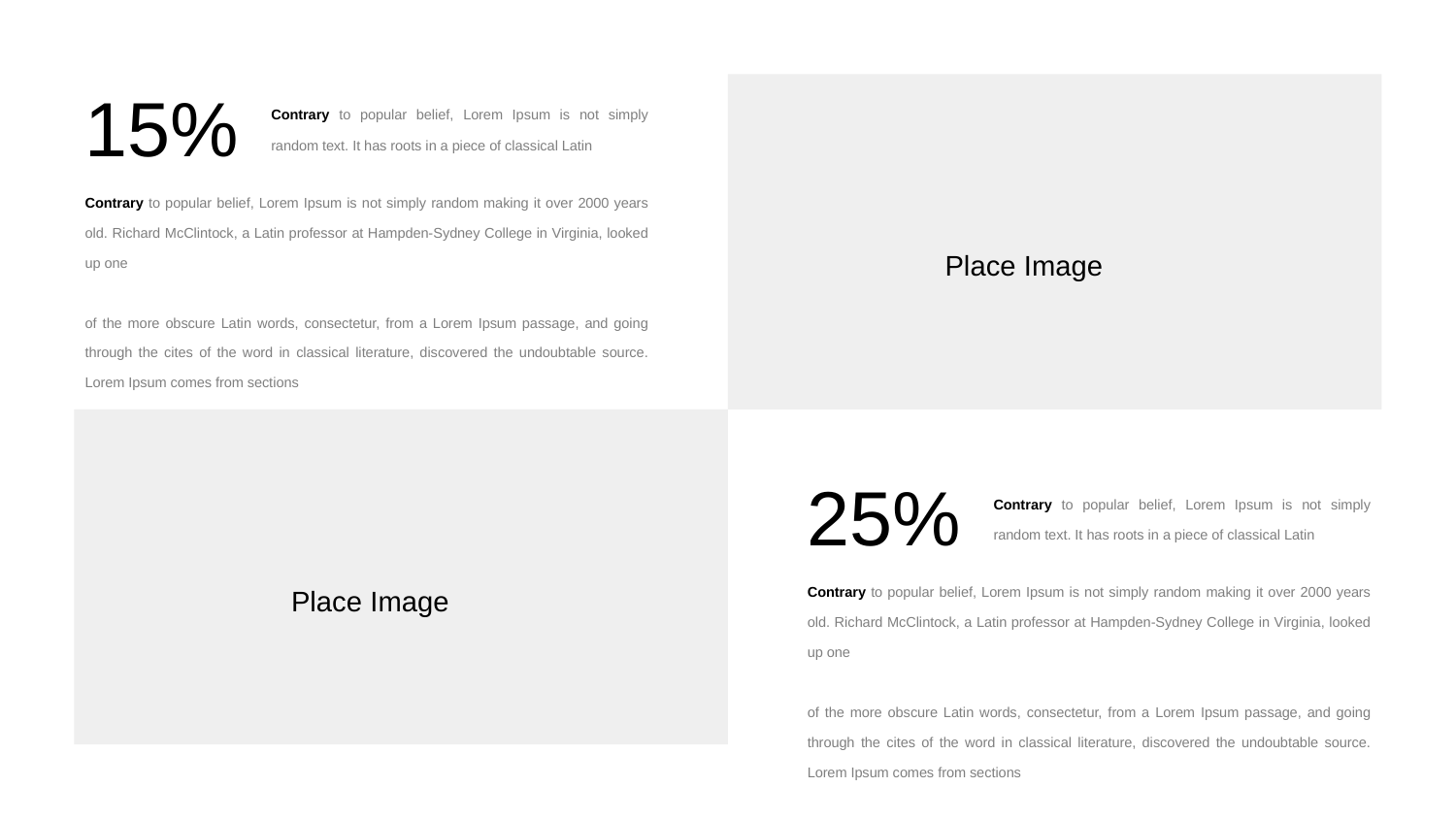

15%
Contrary to popular belief, Lorem Ipsum is not simply random text. It has roots in a piece of classical Latin
Contrary to popular belief, Lorem Ipsum is not simply random making it over 2000 years old. Richard McClintock, a Latin professor at Hampden-Sydney College in Virginia, looked up one

of the more obscure Latin words, consectetur, from a Lorem Ipsum passage, and going through the cites of the word in classical literature, discovered the undoubtable source. Lorem Ipsum comes from sections
Place Image

25%
Contrary to popular belief, Lorem Ipsum is not simply random text. It has roots in a piece of classical Latin
Contrary to popular belief, Lorem Ipsum is not simply random making it over 2000 years old. Richard McClintock, a Latin professor at Hampden-Sydney College in Virginia, looked up one

of the more obscure Latin words, consectetur, from a Lorem Ipsum passage, and going through the cites of the word in classical literature, discovered the undoubtable source. Lorem Ipsum comes from sections
Place Image